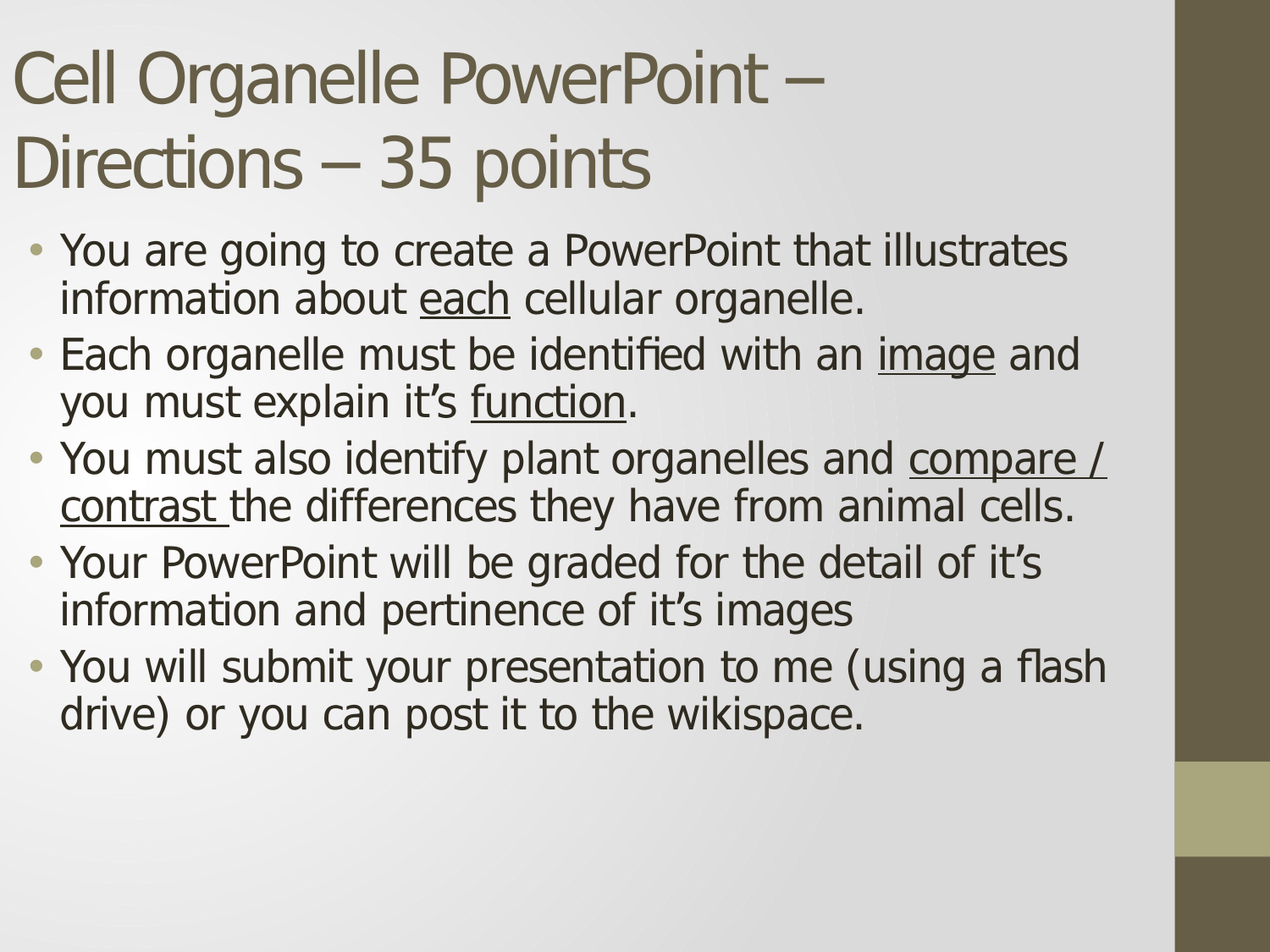

Cell Organelle PowerPoint – Directions – 35 points
You are going to create a PowerPoint that illustrates information about each cellular organelle.
Each organelle must be identified with an image and you must explain it’s function.
You must also identify plant organelles and compare / contrast the differences they have from animal cells.
Your PowerPoint will be graded for the detail of it’s information and pertinence of it’s images
You will submit your presentation to me (using a flash drive) or you can post it to the wikispace.